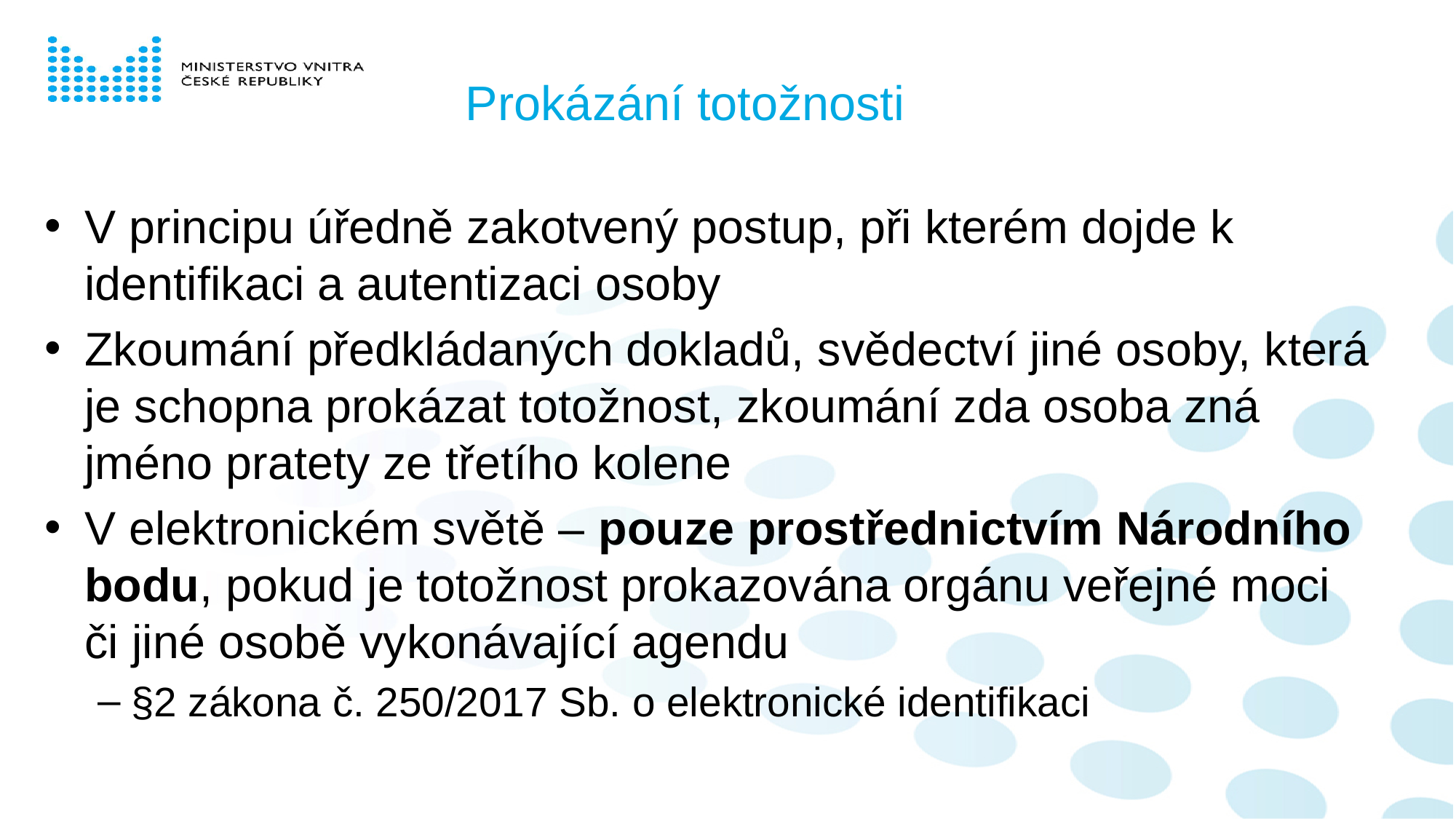

# Prokázání totožnosti
V principu úředně zakotvený postup, při kterém dojde k identifikaci a autentizaci osoby
Zkoumání předkládaných dokladů, svědectví jiné osoby, která je schopna prokázat totožnost, zkoumání zda osoba zná jméno pratety ze třetího kolene
V elektronickém světě – pouze prostřednictvím Národního bodu, pokud je totožnost prokazována orgánu veřejné moci či jiné osobě vykonávající agendu
§2 zákona č. 250/2017 Sb. o elektronické identifikaci